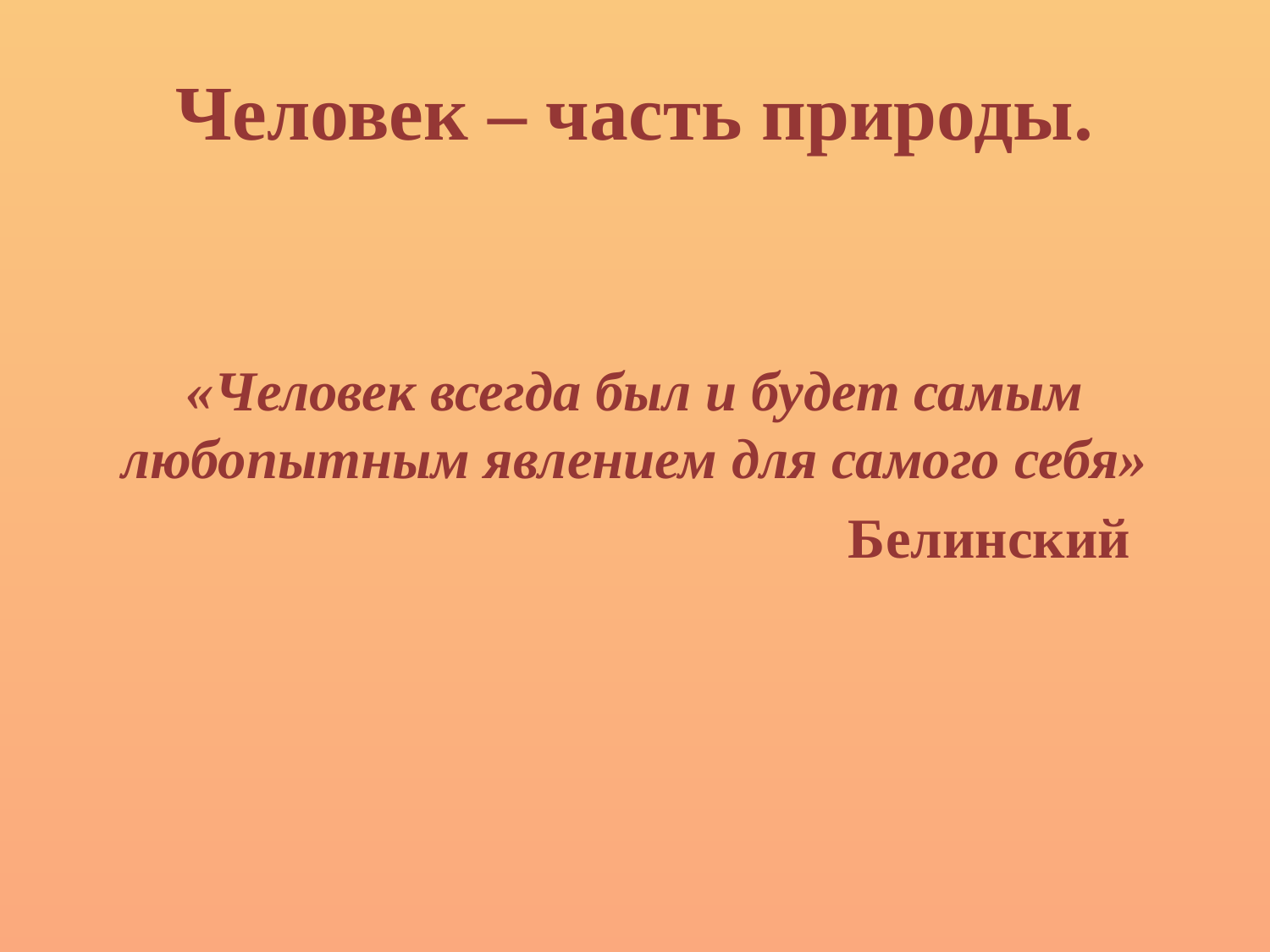

Человек – часть природы.

«Человек всегда был и будет самым любопытным явлением для самого себя»
                                                  Белинский